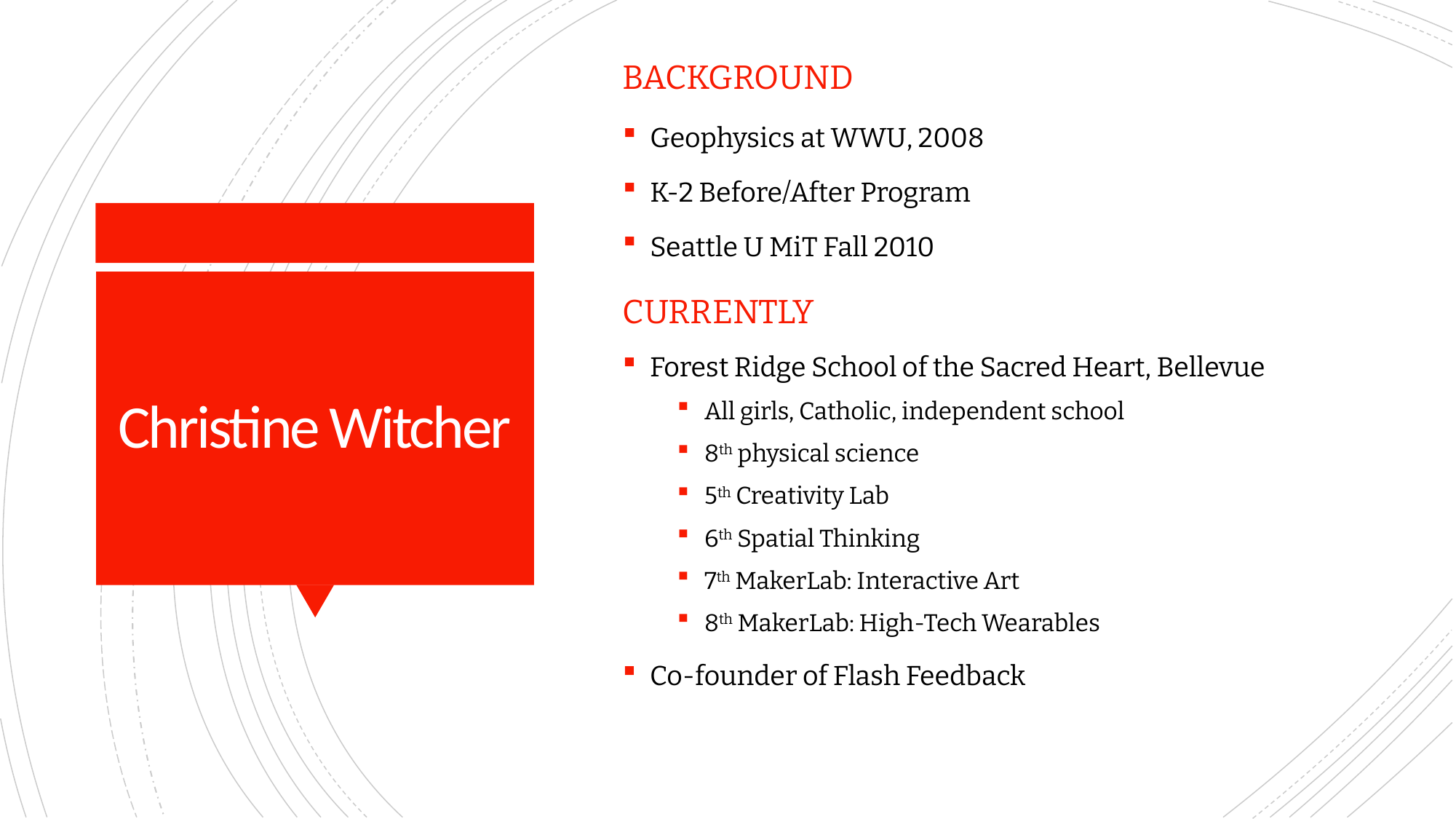

Background
Geophysics at WWU, 2008
K-2 Before/After Program
Seattle U MiT Fall 2010
Currently
# Christine Witcher
Forest Ridge School of the Sacred Heart, Bellevue
All girls, Catholic, independent school
8th physical science
5th Creativity Lab
6th Spatial Thinking
7th MakerLab: Interactive Art
8th MakerLab: High-Tech Wearables
Co-founder of Flash Feedback